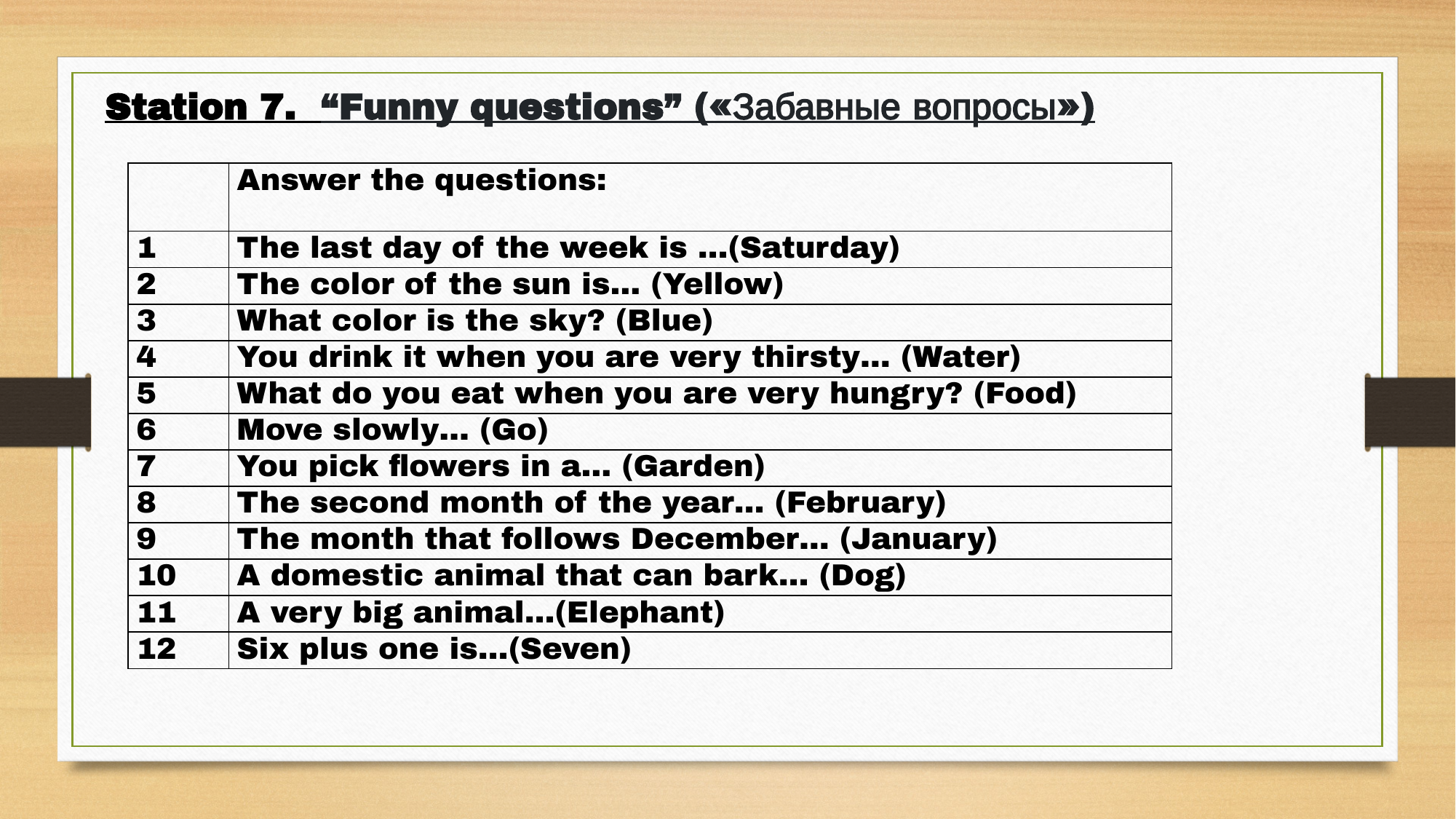

Station 7.  “Funny questions” («Забавные вопросы»)
|  | Answer the questions: |
| --- | --- |
| 1 | The last day of the week is …(Saturday) |
| 2 | The color of the sun is… (Yellow) |
| 3 | What color is the sky? (Blue) |
| 4 | You drink it when you are very thirsty… (Water) |
| 5 | What do you eat when you are very hungry? (Food) |
| 6 | Move slowly… (Go) |
| 7 | You pick flowers in a… (Garden) |
| 8 | The second month of the year… (February) |
| 9 | The month that follows December… (January) |
| 10 | A domestic animal that can bark… (Dog) |
| 11 | A very big animal…(Elephant) |
| 12 | Six plus one is…(Seven) |